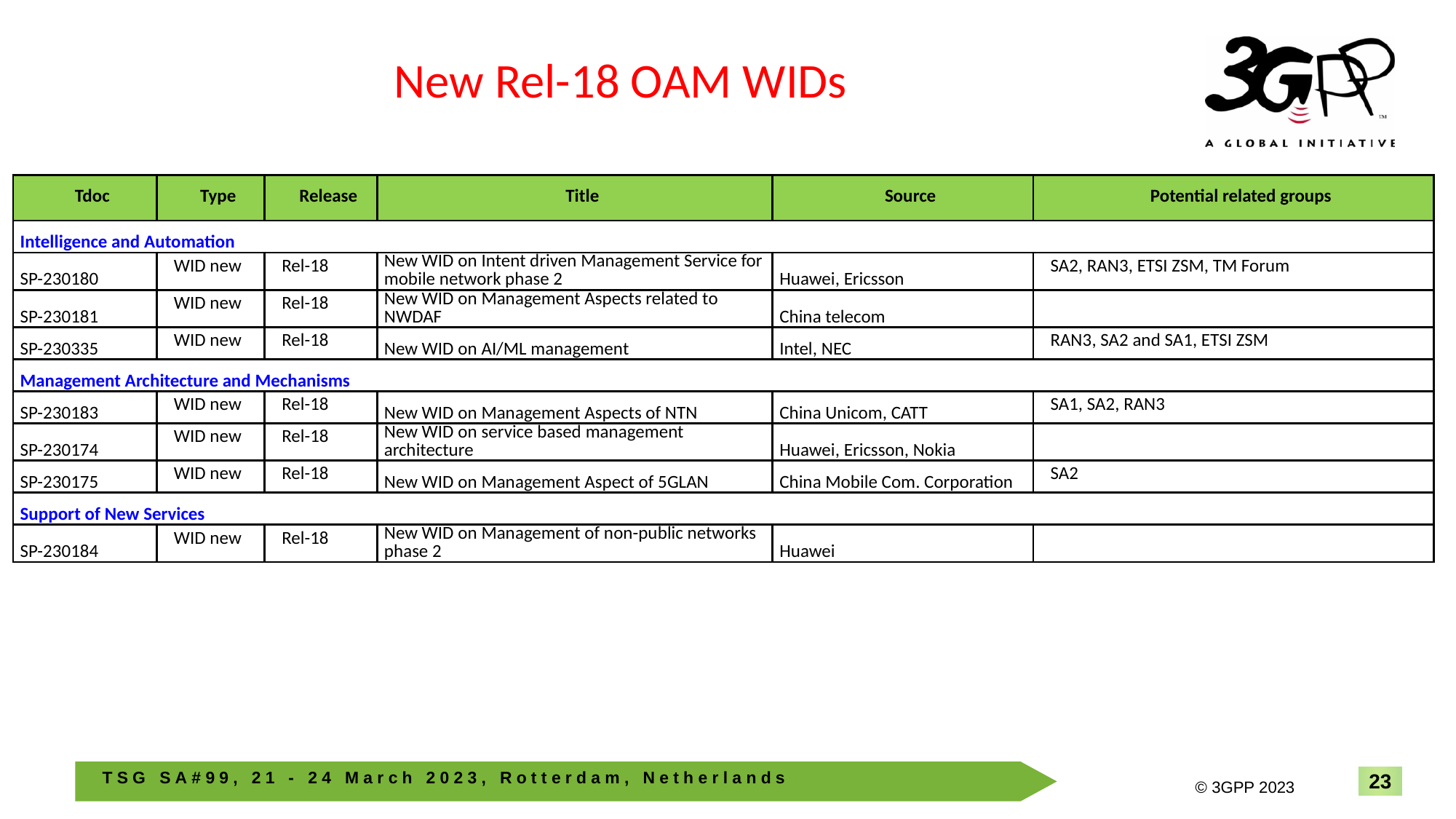

New Rel-18 OAM WIDs
| Tdoc | Type | Release | Title | Source | Potential related groups |
| --- | --- | --- | --- | --- | --- |
| Intelligence and Automation |  |  |  |  |  |
| SP-230180 | WID new | Rel-18 | New WID on Intent driven Management Service for mobile network phase 2 | Huawei, Ericsson | SA2, RAN3, ETSI ZSM, TM Forum |
| SP-230181 | WID new | Rel-18 | New WID on Management Aspects related to NWDAF | China telecom |  |
| SP-230335 | WID new | Rel-18 | New WID on AI/ML management | Intel, NEC | RAN3, SA2 and SA1, ETSI ZSM |
| Management Architecture and Mechanisms |  |  |  |  |  |
| SP-230183 | WID new | Rel-18 | New WID on Management Aspects of NTN | China Unicom, CATT | SA1, SA2, RAN3 |
| SP-230174 | WID new | Rel-18 | New WID on service based management architecture | Huawei, Ericsson, Nokia |  |
| SP-230175 | WID new | Rel-18 | New WID on Management Aspect of 5GLAN | China Mobile Com. Corporation | SA2 |
| Support of New Services |  |  |  |  |  |
| SP-230184 | WID new | Rel-18 | New WID on Management of non-public networks phase 2 | Huawei |  |